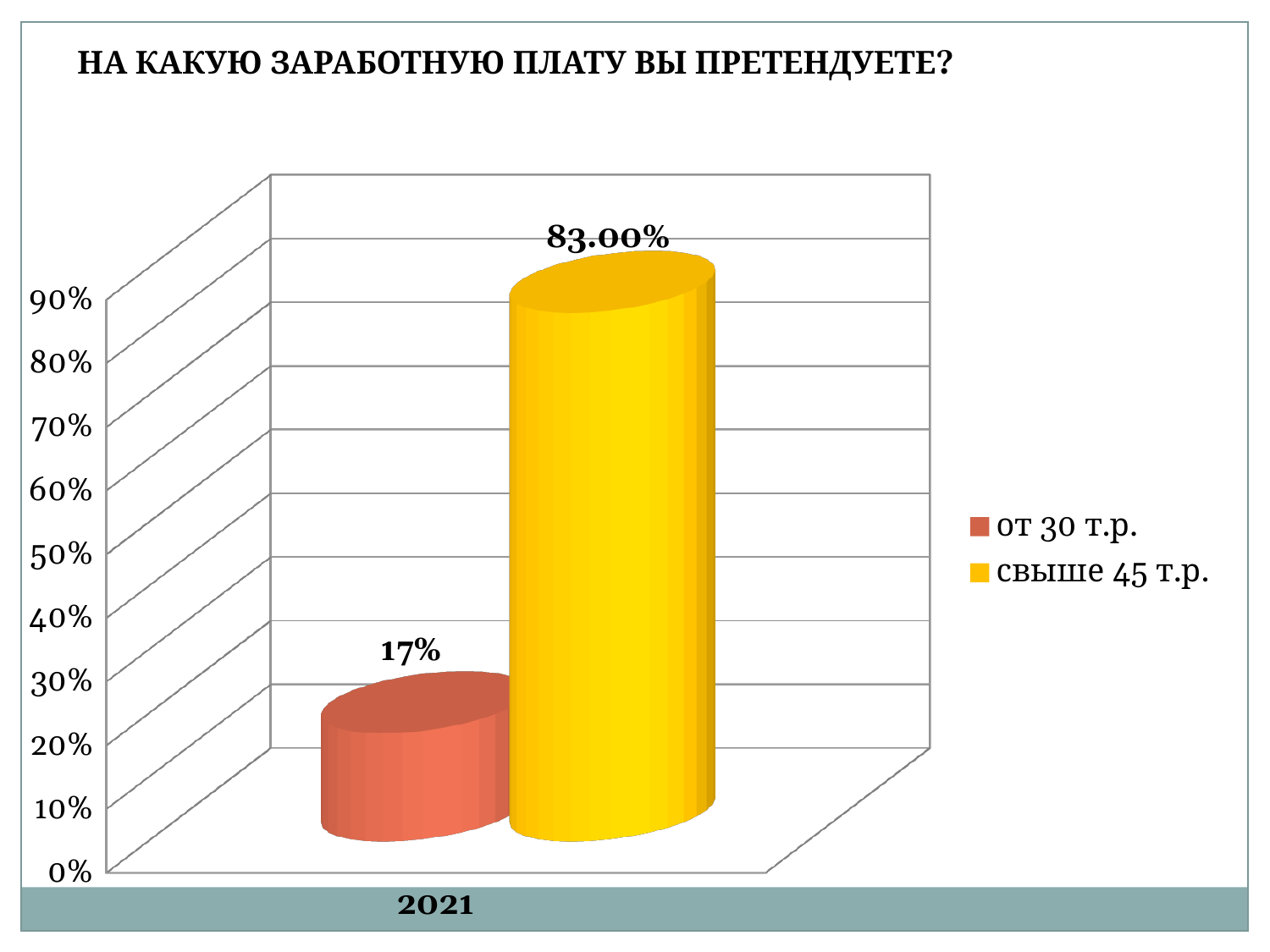

НА КАКУЮ ЗАРАБОТНУЮ ПЛАТУ ВЫ ПРЕТЕНДУЕТЕ?

[unsupported chart]